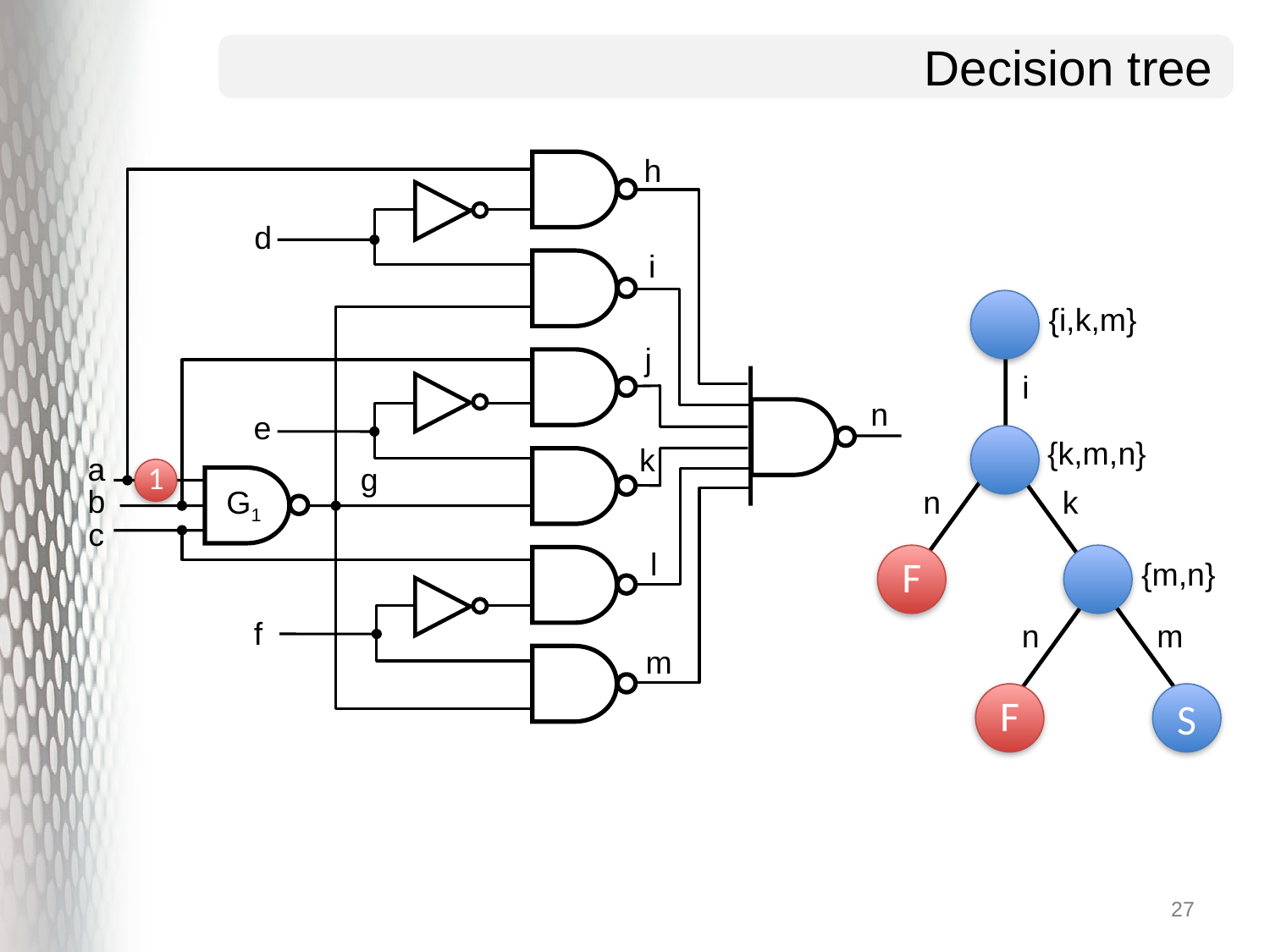

# Decision tree
h

d

i

j

n

e

k

a

g
1

b
G1

c

l

f

m

{i,k,m}
i

{k,m,n}

n
k

F

{m,n}

n
m
F
S